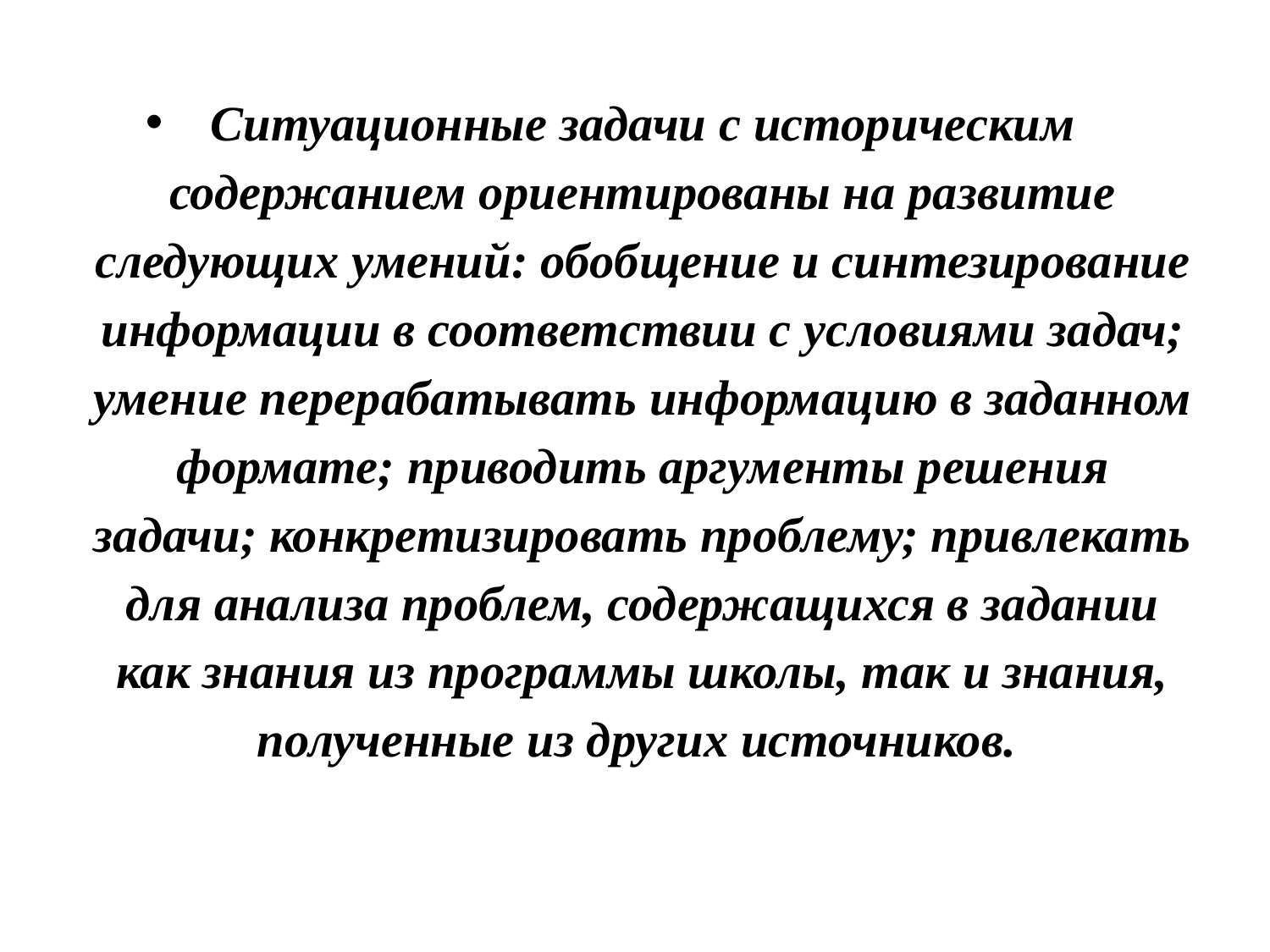

#
Ситуационные задачи с историческим содержанием ориентированы на развитие следующих умений: обобщение и синтезирование информации в соответствии с условиями задач; умение перерабатывать информацию в заданном формате; приводить аргументы решения задачи; конкретизировать проблему; привлекать для анализа проблем, содержащихся в задании как знания из программы школы, так и знания, полученные из других источников.